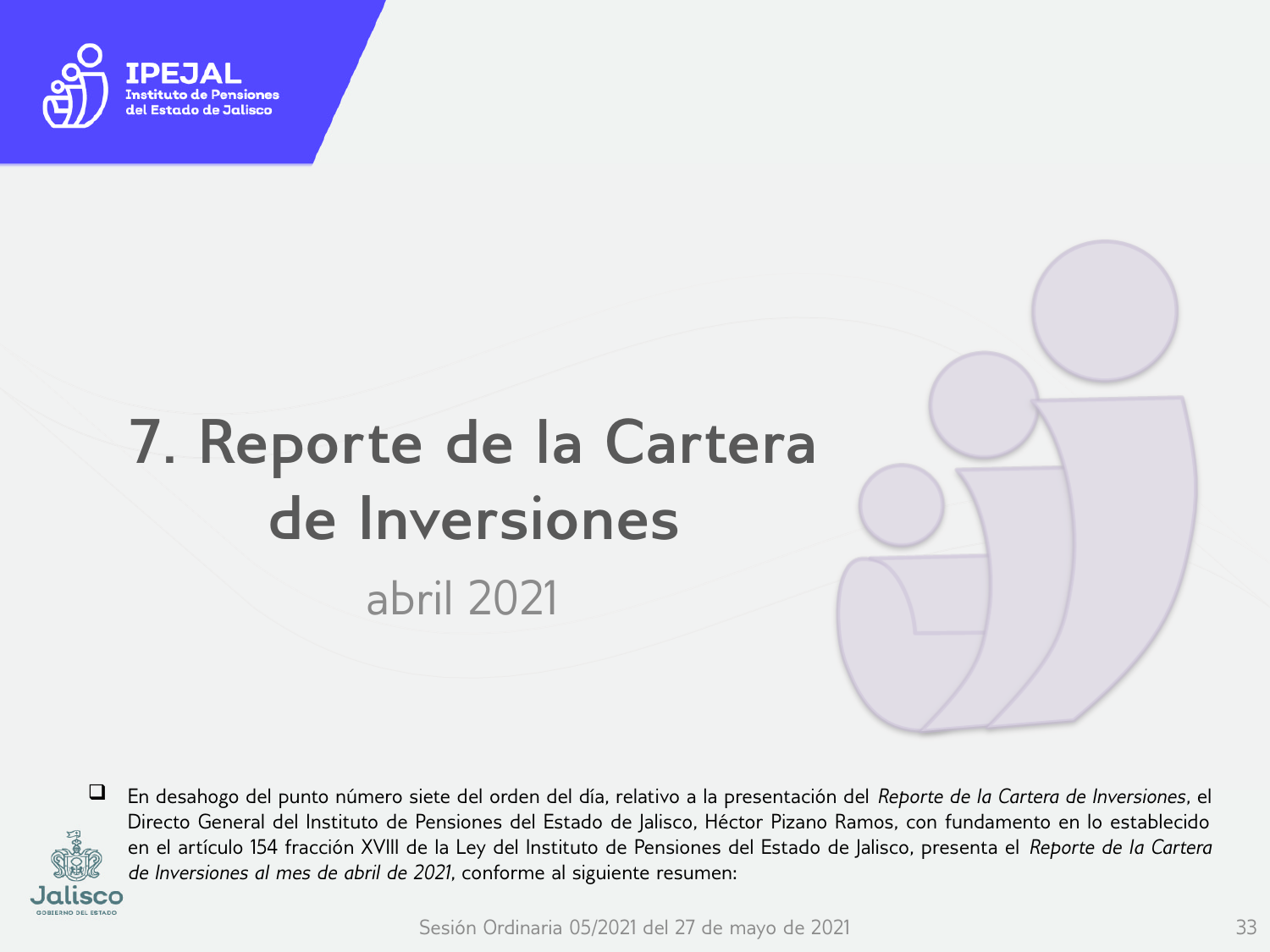

# 7. Reporte de la Cartera de Inversiones
abril 2021
En desahogo del punto número siete del orden del día, relativo a la presentación del Reporte de la Cartera de Inversiones, el Directo General del Instituto de Pensiones del Estado de Jalisco, Héctor Pizano Ramos, con fundamento en lo establecido en el artículo 154 fracción XVIII de la Ley del Instituto de Pensiones del Estado de Jalisco, presenta el Reporte de la Cartera de Inversiones al mes de abril de 2021, conforme al siguiente resumen:
33
Sesión Ordinaria 05/2021 del 27 de mayo de 2021